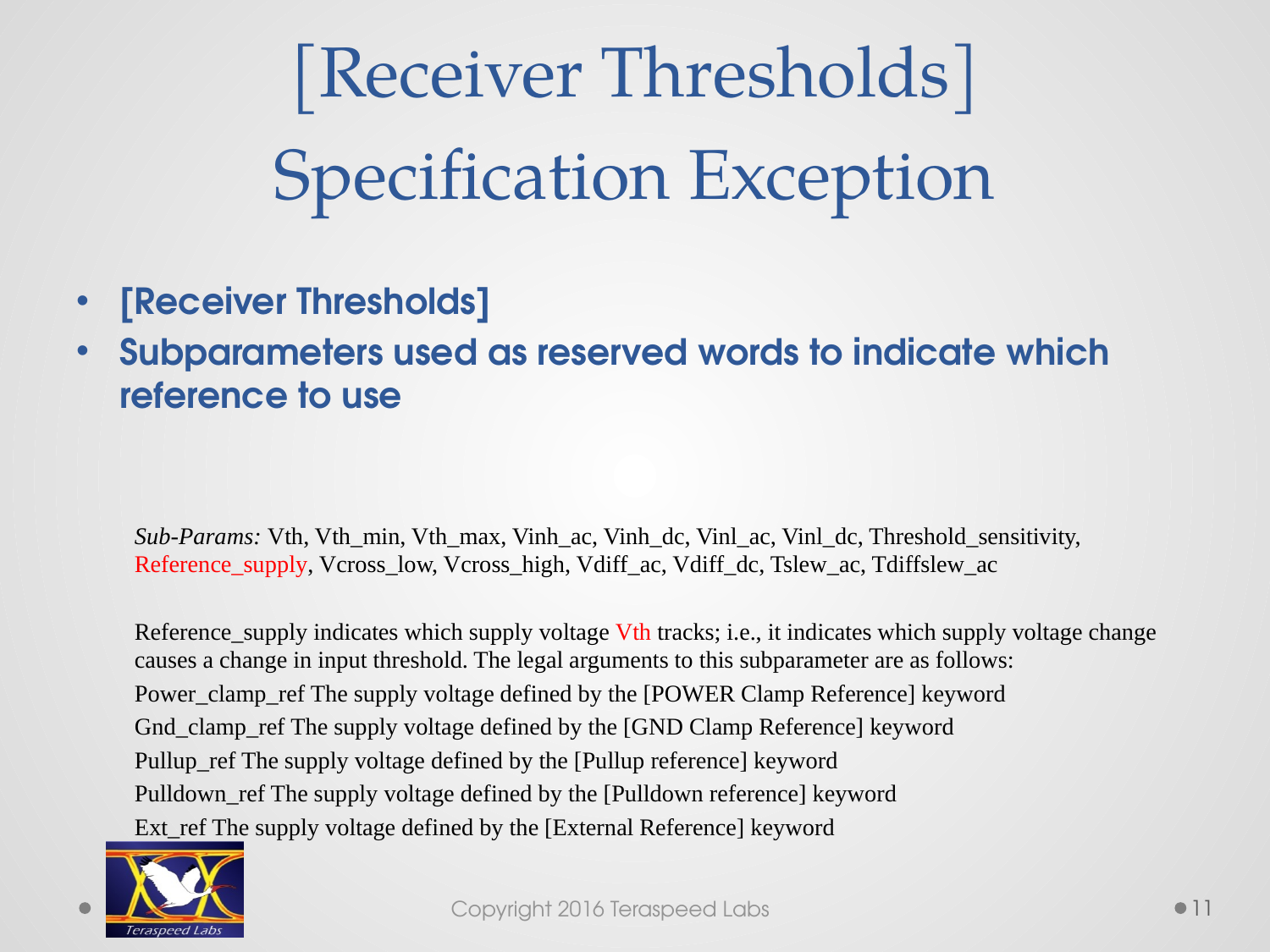

# [Receiver Thresholds] Specification Exception

[Receiver Thresholds]
Subparameters used as reserved words to indicate which reference to use

Sub-Params: Vth, Vth_min, Vth_max, Vinh_ac, Vinh_dc, Vinl_ac, Vinl_dc, Threshold_sensitivity, Reference_supply, Vcross_low, Vcross_high, Vdiff_ac, Vdiff_dc, Tslew_ac, Tdiffslew_ac

Reference_supply indicates which supply voltage Vth tracks; i.e., it indicates which supply voltage change causes a change in input threshold. The legal arguments to this subparameter are as follows:
Power_clamp_ref The supply voltage defined by the [POWER Clamp Reference] keyword
Gnd_clamp_ref The supply voltage defined by the [GND Clamp Reference] keyword
Pullup_ref The supply voltage defined by the [Pullup reference] keyword
Pulldown_ref The supply voltage defined by the [Pulldown reference] keyword
Ext_ref The supply voltage defined by the [External Reference] keyword

11
Copyright 2016 Teraspeed Labs